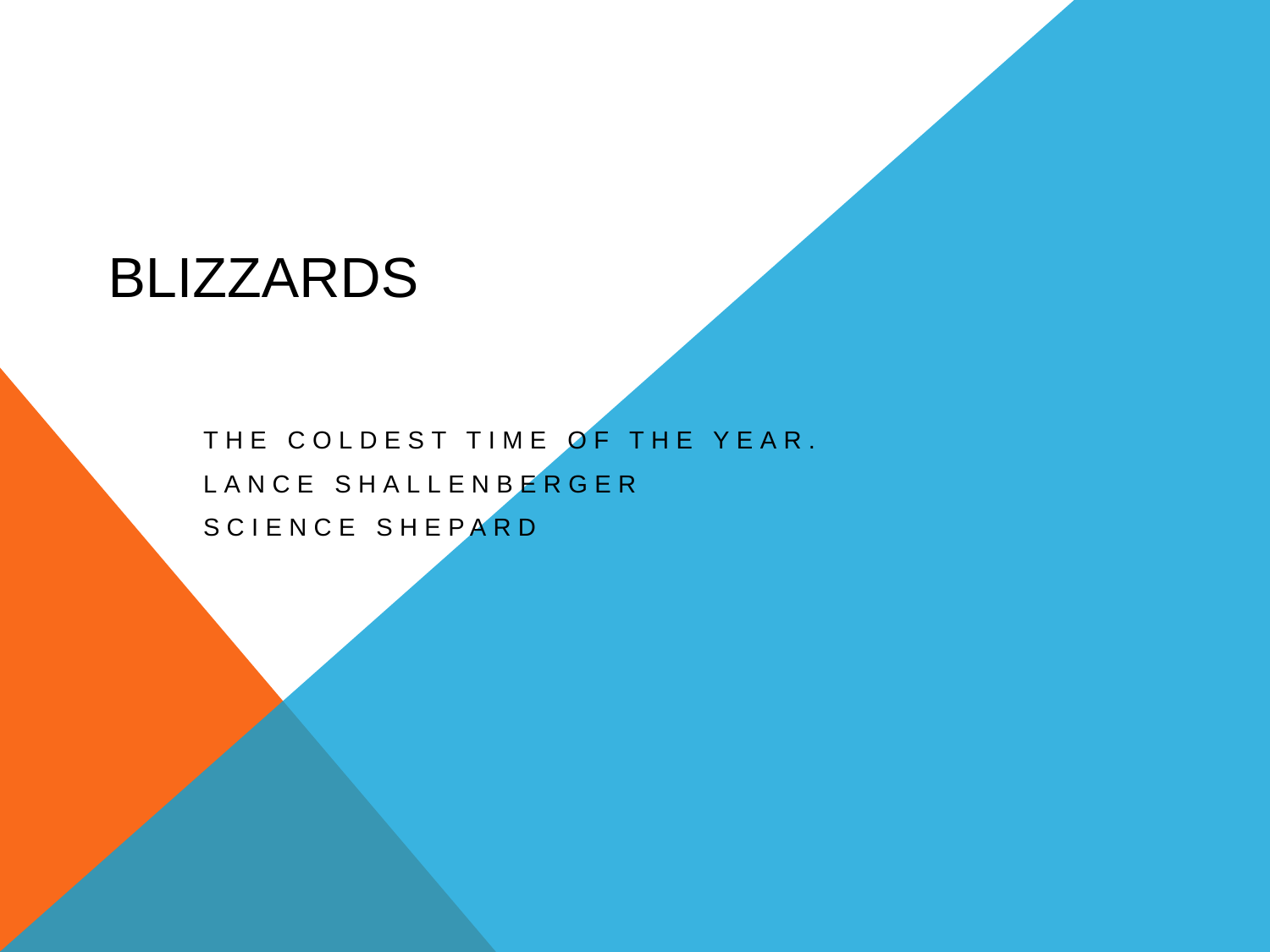

# Blizzards
The coldest time of the year.
Lance Shallenberger
Science Shepard